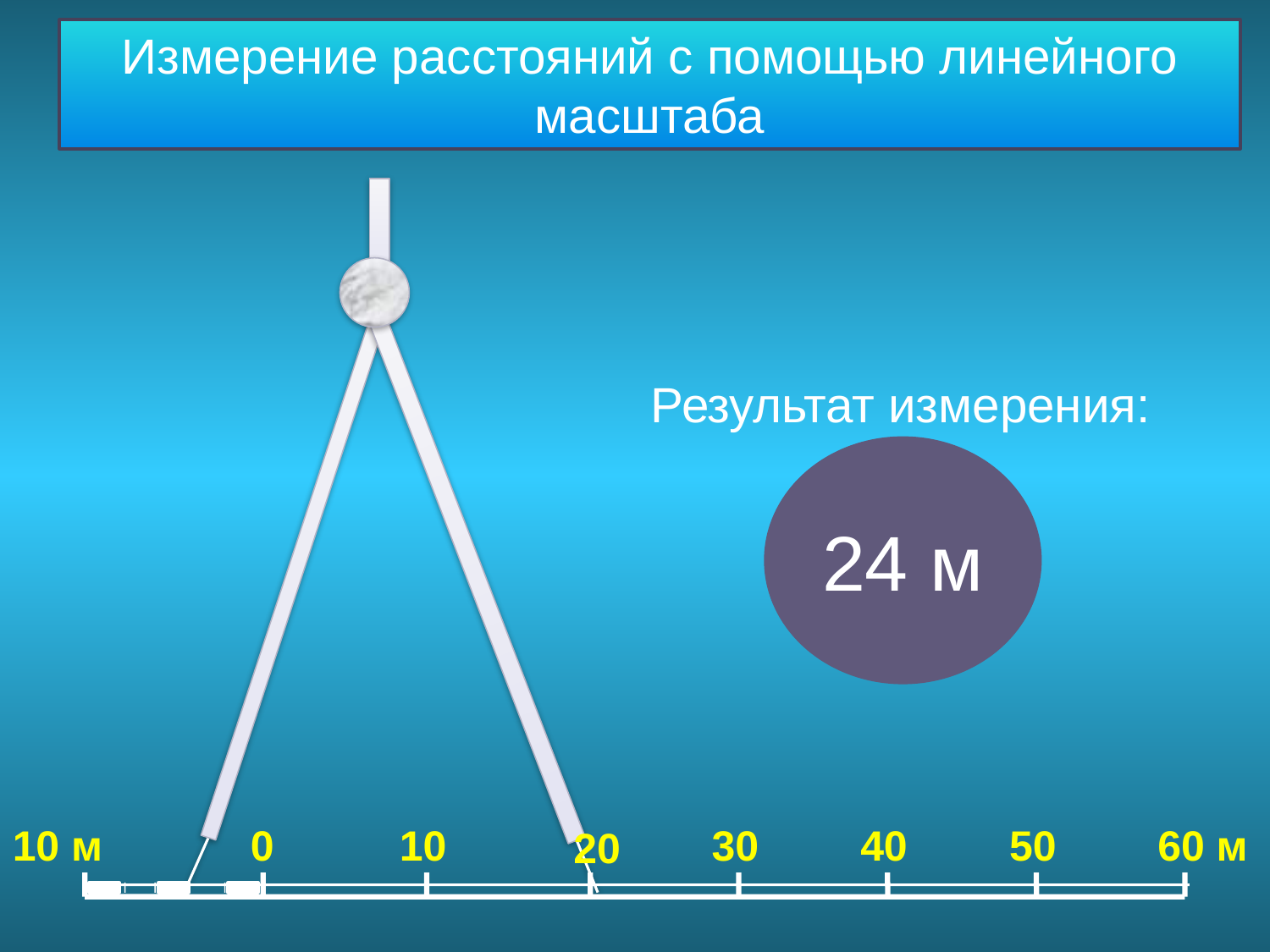

Измерение расстояний с помощью линейного масштаба

Результат измерения:
24 м
0
10
30
40
50
60 м
10 м
20